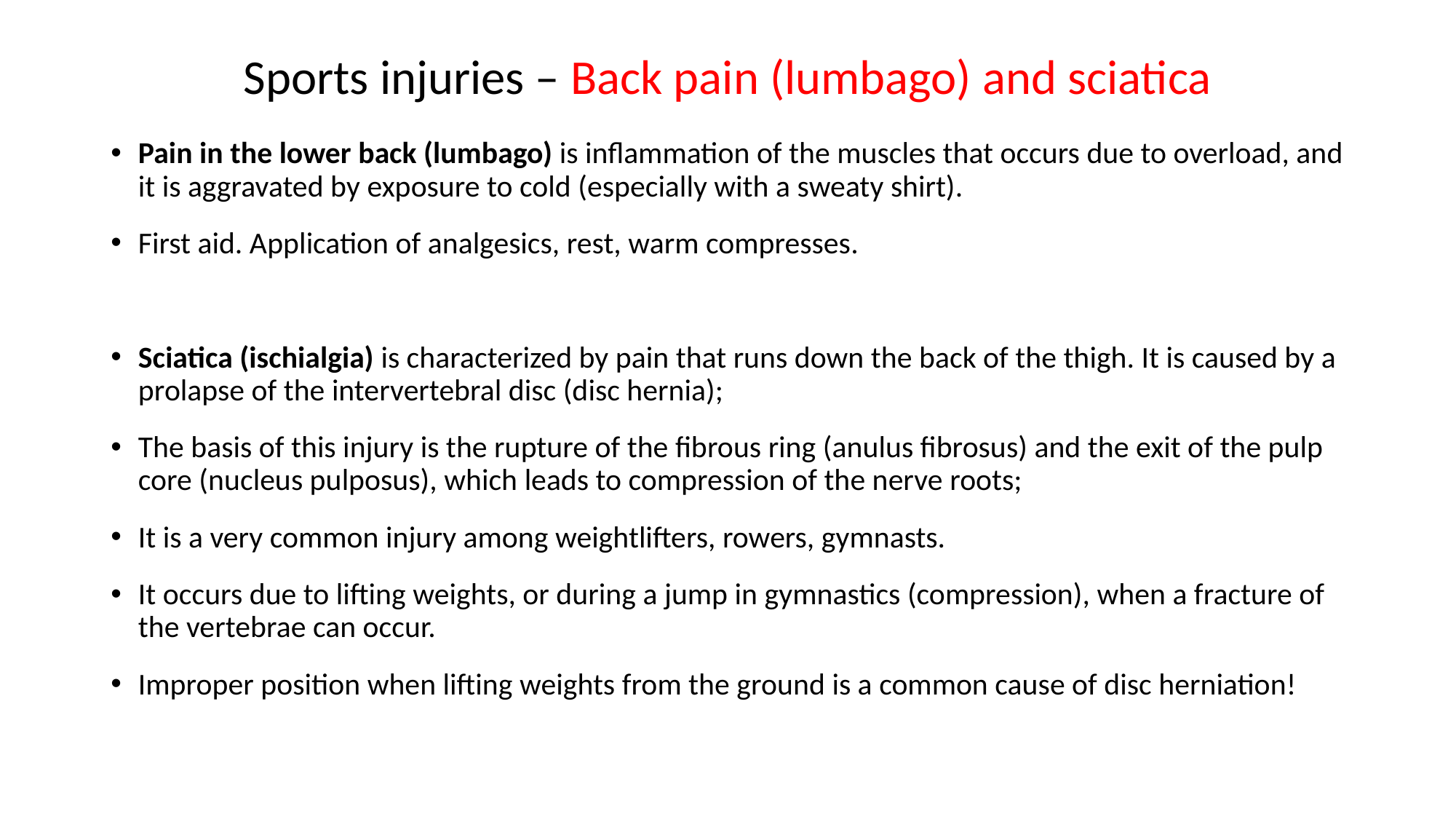

# Sports injuries – Back pain (lumbago) and sciatica
Pain in the lower back (lumbago) is inflammation of the muscles that occurs due to overload, and it is aggravated by exposure to cold (especially with a sweaty shirt).
First aid. Application of analgesics, rest, warm compresses.

Sciatica (ischialgia) is characterized by pain that runs down the back of the thigh. It is caused by a prolapse of the intervertebral disc (disc hernia);
The basis of this injury is the rupture of the fibrous ring (anulus fibrosus) and the exit of the pulp core (nucleus pulposus), which leads to compression of the nerve roots;
It is a very common injury among weightlifters, rowers, gymnasts.
It occurs due to lifting weights, or during a jump in gymnastics (compression), when a fracture of the vertebrae can occur.
Improper position when lifting weights from the ground is a common cause of disc herniation!